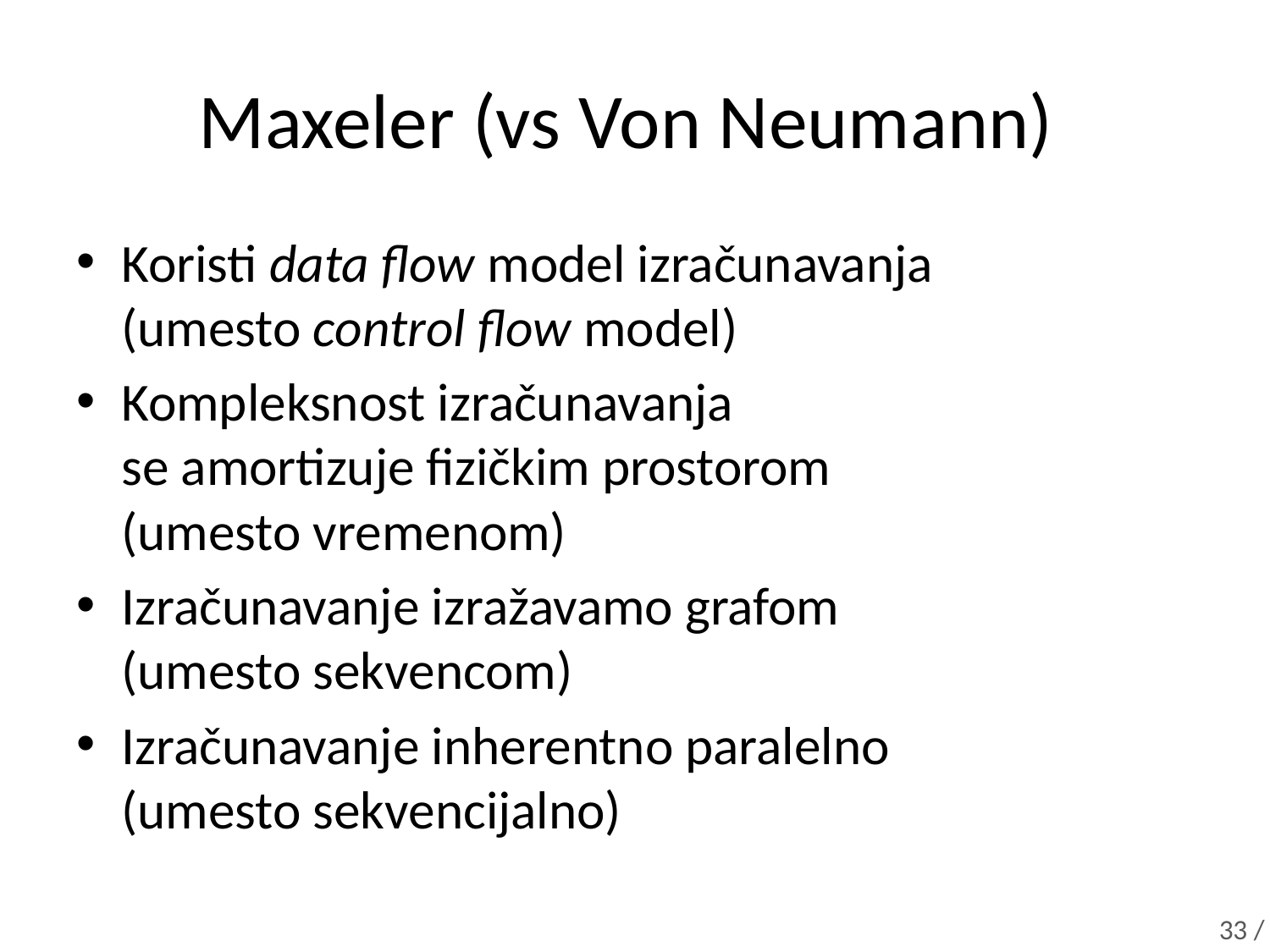

# Maxeler (vs Von Neumann)
Koristi data flow model izračunavanja
(umesto control flow model)
Kompleksnost izračunavanja
se amortizuje fizičkim prostorom
(umesto vremenom)
Izračunavanje izražavamo grafom
(umesto sekvencom)
Izračunavanje inherentno paralelno
(umesto sekvencijalno)